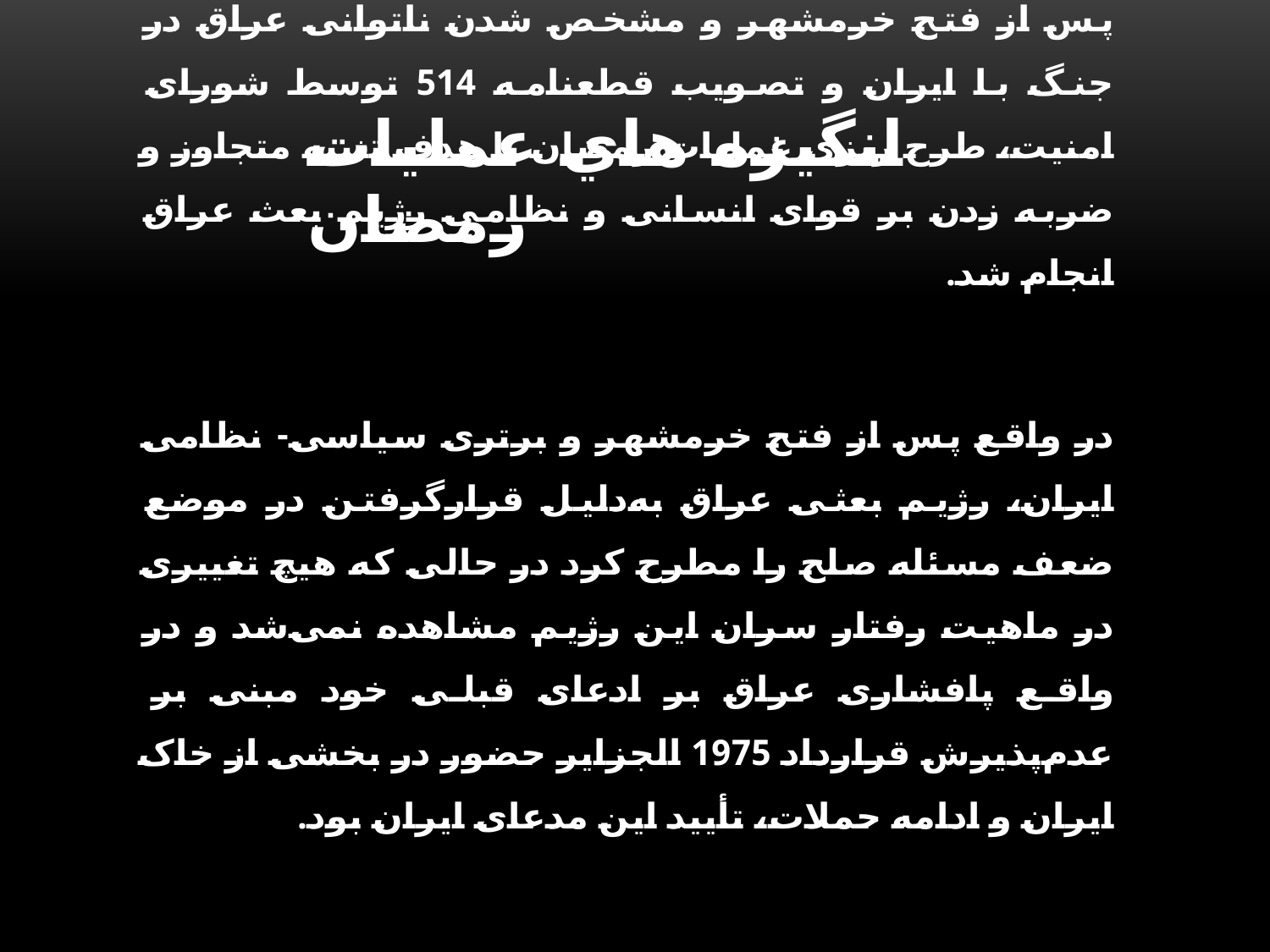

# انگيزه هاي عمليات رمضان
پس از فتح خرمشهر و مشخص شدن ناتوانی عراق در جنگ با ایران و تصویب قطعنامه 514 توسط شورای امنیت، طرح ‌ریزی عملیات رمضان با هدف تنبیه متجاوز و ضربه زدن بر قوای انسانی و نظامی رژیم بعث عراق انجام شد.

در واقع پس از فتح خرمشهر و برتری سیاسی- نظامی ایران، رژیم بعثی عراق به‌دلیل قرار‌گرفتن در موضع ضعف مسئله صلح را مطرح کرد در حالی که هیچ تغییری در ماهیت رفتار سران این رژیم مشاهده نمی‌شد و در واقع پافشاری عراق بر ادعای قبلی خود مبنی بر عدم‌پذیرش قرارداد 1975 الجزایر حضور در بخشی از خاک ایران و ادامه حملات، تأیید این مدعای ایران بود.